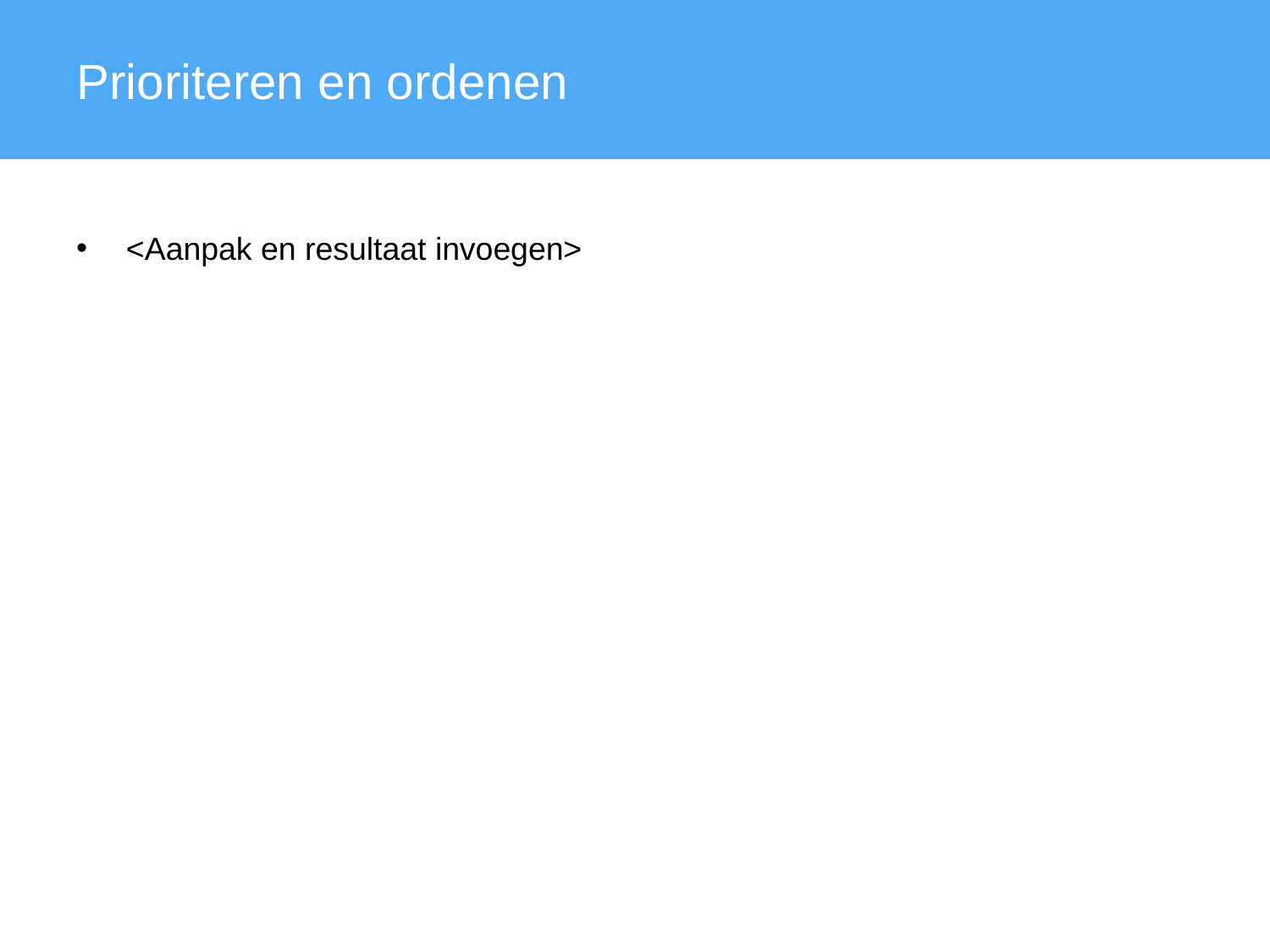

Prioriteren en ordenen
<Aanpak en resultaat invoegen>